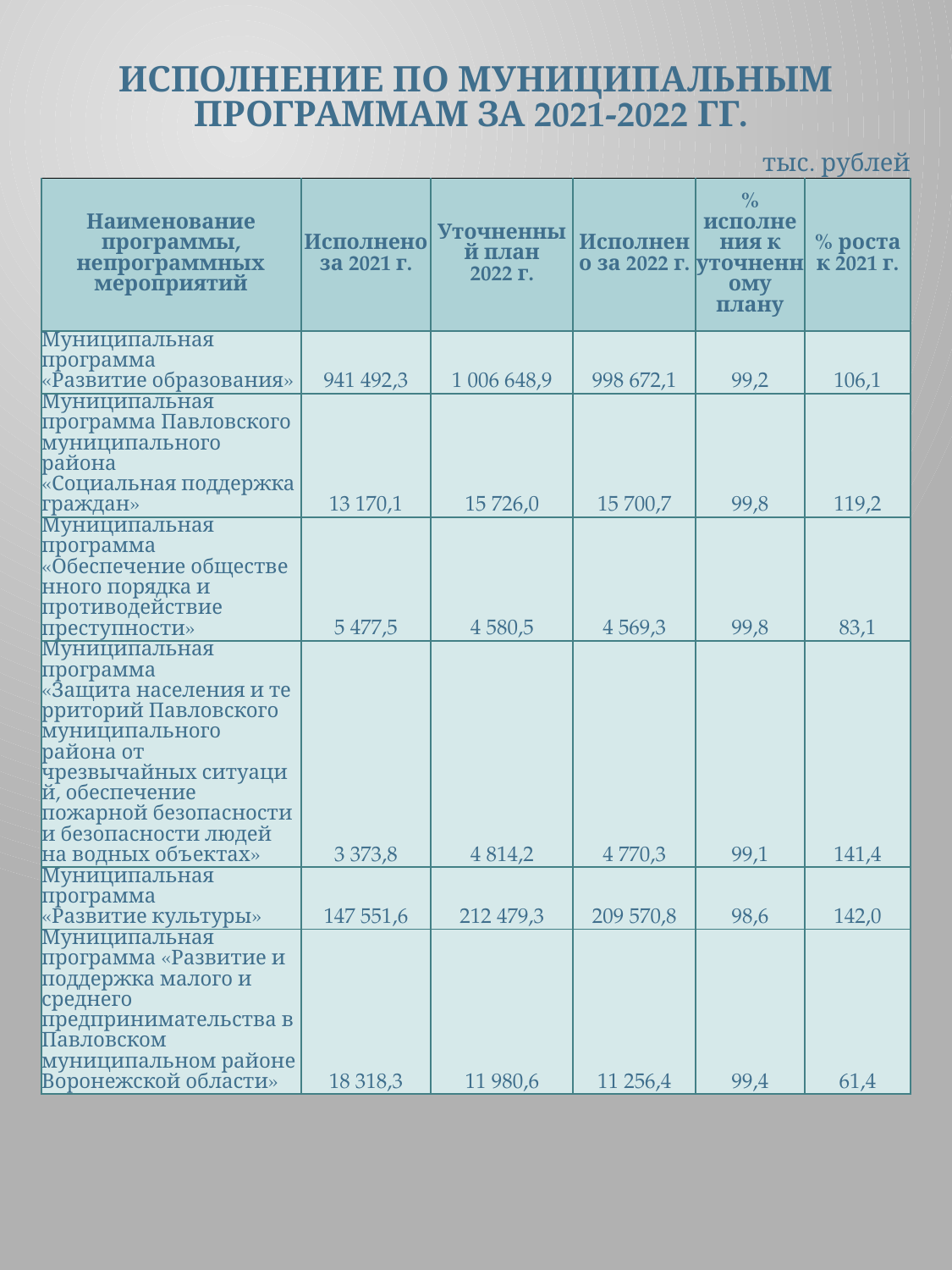

| ИСПОЛНЕНИЕ ПО МУНИЦИПАЛЬНЫМ ПРОГРАММАМ ЗА 2021-2022 ГГ. |  |  |  |  |  |
| --- | --- | --- | --- | --- | --- |
| тыс. рублей |  |  |  |  |  |
| Наименование программы, непрограммных мероприятий | Исполнено за 2021 г. | Уточненный план 2022 г. | Исполнено за 2022 г. | % исполнения к уточненному плану | % роста к 2021 г. |
| Муниципальная программа «Развитие образования» | 941 492,3 | 1 006 648,9 | 998 672,1 | 99,2 | 106,1 |
| Муниципальная программа Павловского муниципального района «Социальная поддержка граждан» | 13 170,1 | 15 726,0 | 15 700,7 | 99,8 | 119,2 |
| Муниципальная программа «Обеспечение общественного порядка и противодействие преступности» | 5 477,5 | 4 580,5 | 4 569,3 | 99,8 | 83,1 |
| Муниципальная программа «Защита населения и территорий Павловского муниципального района от чрезвычайных ситуаций, обеспечение пожарной безопасности и безопасности людей на водных объектах» | 3 373,8 | 4 814,2 | 4 770,3 | 99,1 | 141,4 |
| Муниципальная программа «Развитие культуры» | 147 551,6 | 212 479,3 | 209 570,8 | 98,6 | 142,0 |
| Муниципальная программа «Развитие и поддержка малого и среднего предпринимательства в Павловском муниципальном районе Воронежской области» | 18 318,3 | 11 980,6 | 11 256,4 | 99,4 | 61,4 |
|  |
| --- |